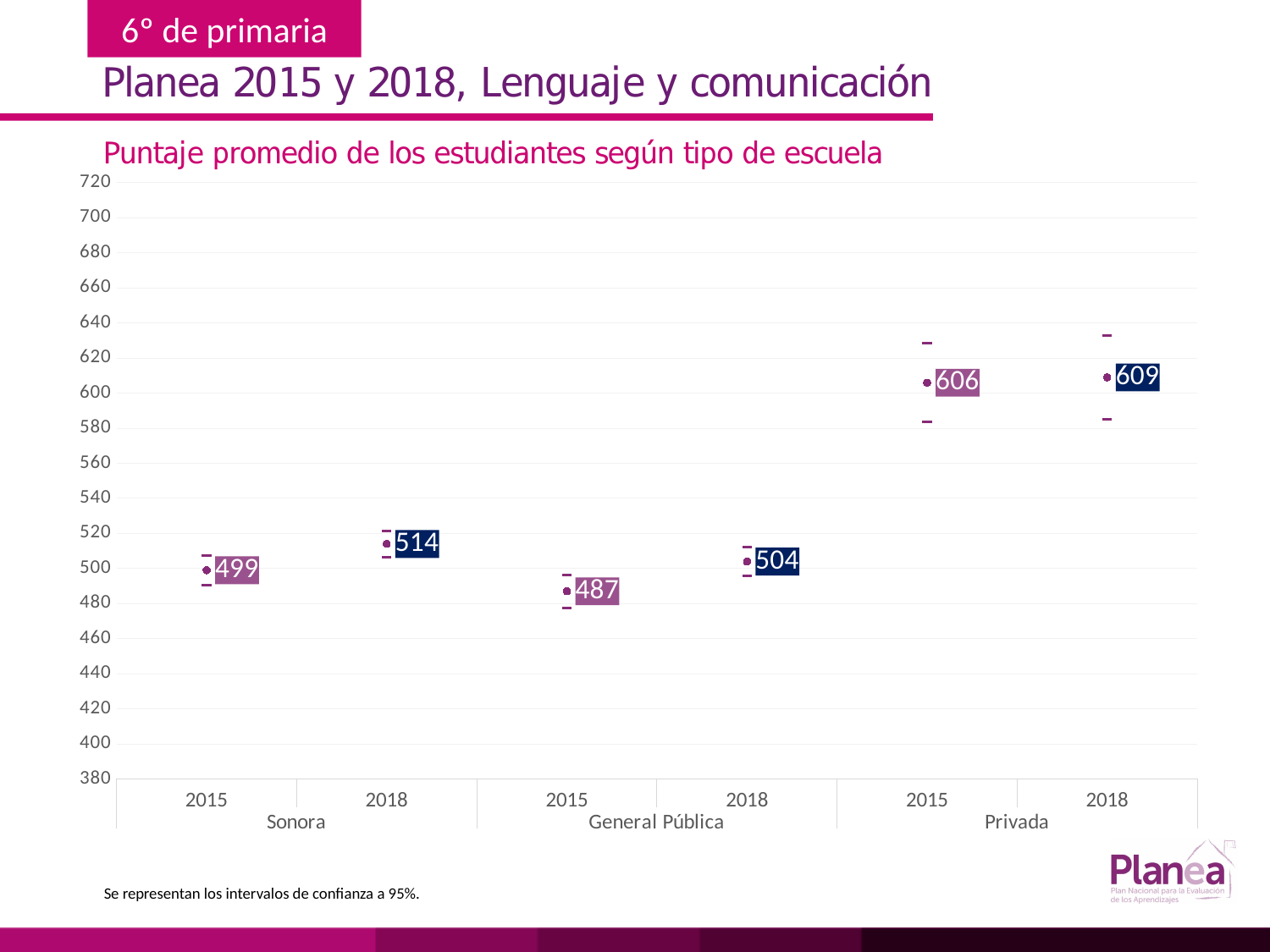

Planea 2015 y 2018, Lenguaje y comunicación

Puntaje promedio de los estudiantes según tipo de escuela

### Chart

| Category |  |  |  |
|---|---|---|---|
| 2015 | 490.443 | 507.557 | 499.0 |
| 2018 | 506.438 | 521.562 | 514.0 |
| 2015 | 477.647 | 496.353 | 487.0 |
| 2018 | 495.841 | 512.159 | 504.0 |
| 2015 | 583.513 | 628.487 | 606.0 |
| 2018 | 585.12 | 632.88 | 609.0 |
Se representan los intervalos de confianza a 95%.